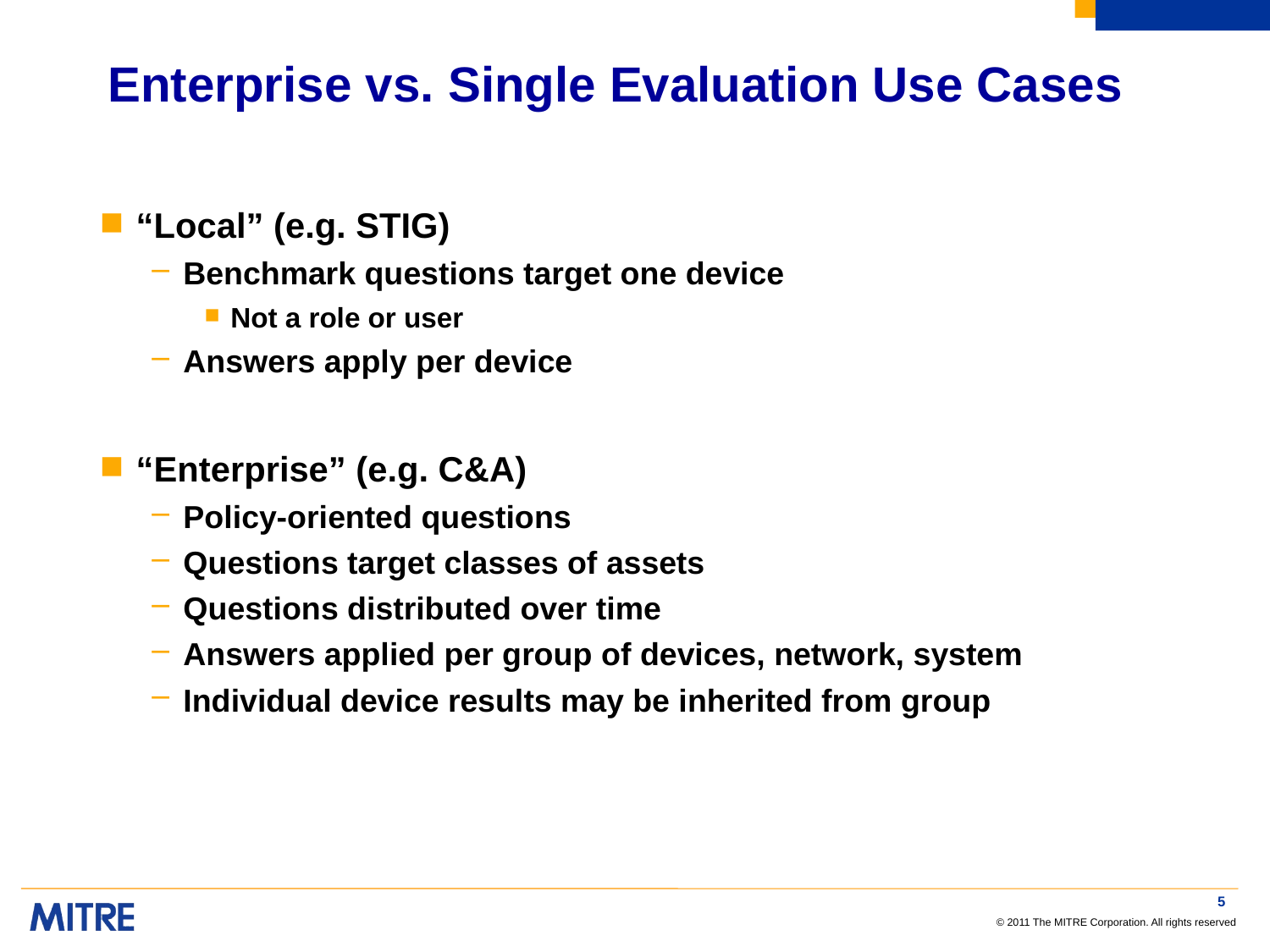

# Enterprise vs. Single Evaluation Use Cases
“Local” (e.g. STIG)
Benchmark questions target one device
Not a role or user
Answers apply per device

“Enterprise” (e.g. C&A)
Policy-oriented questions
Questions target classes of assets
Questions distributed over time
Answers applied per group of devices, network, system
Individual device results may be inherited from group
5